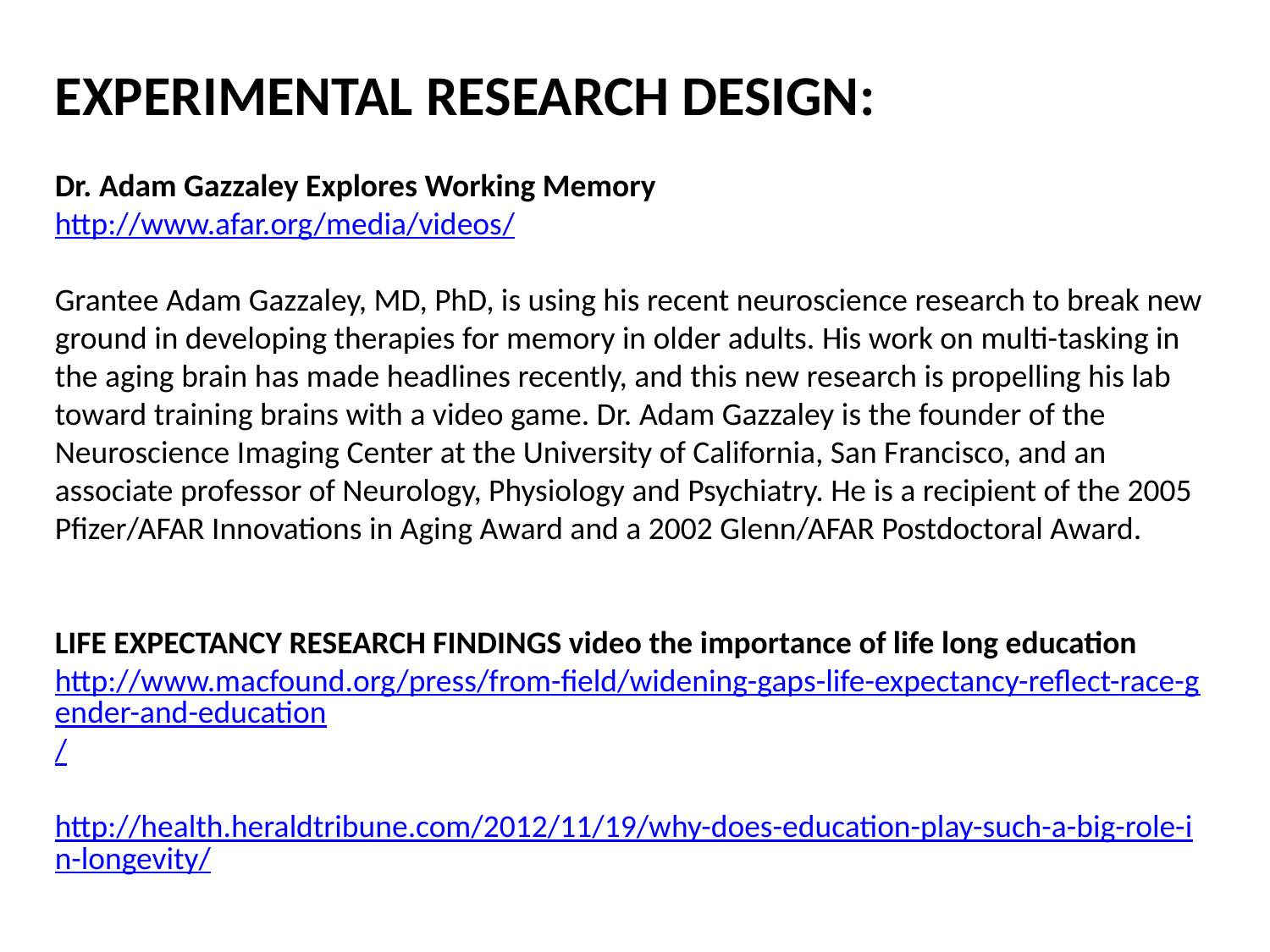

EXPERIMENTAL RESEARCH DESIGN:

Dr. Adam Gazzaley Explores Working Memory
http://www.afar.org/media/videos/

Grantee Adam Gazzaley, MD, PhD, is using his recent neuroscience research to break new ground in developing therapies for memory in older adults. His work on multi-tasking in the aging brain has made headlines recently, and this new research is propelling his lab toward training brains with a video game. Dr. Adam Gazzaley is the founder of the Neuroscience Imaging Center at the University of California, San Francisco, and an associate professor of Neurology, Physiology and Psychiatry. He is a recipient of the 2005 Pfizer/AFAR Innovations in Aging Award and a 2002 Glenn/AFAR Postdoctoral Award.

LIFE EXPECTANCY RESEARCH FINDINGS video the importance of life long education
http://www.macfound.org/press/from-field/widening-gaps-life-expectancy-reflect-race-gender-and-education/

http://health.heraldtribune.com/2012/11/19/why-does-education-play-such-a-big-role-in-longevity/